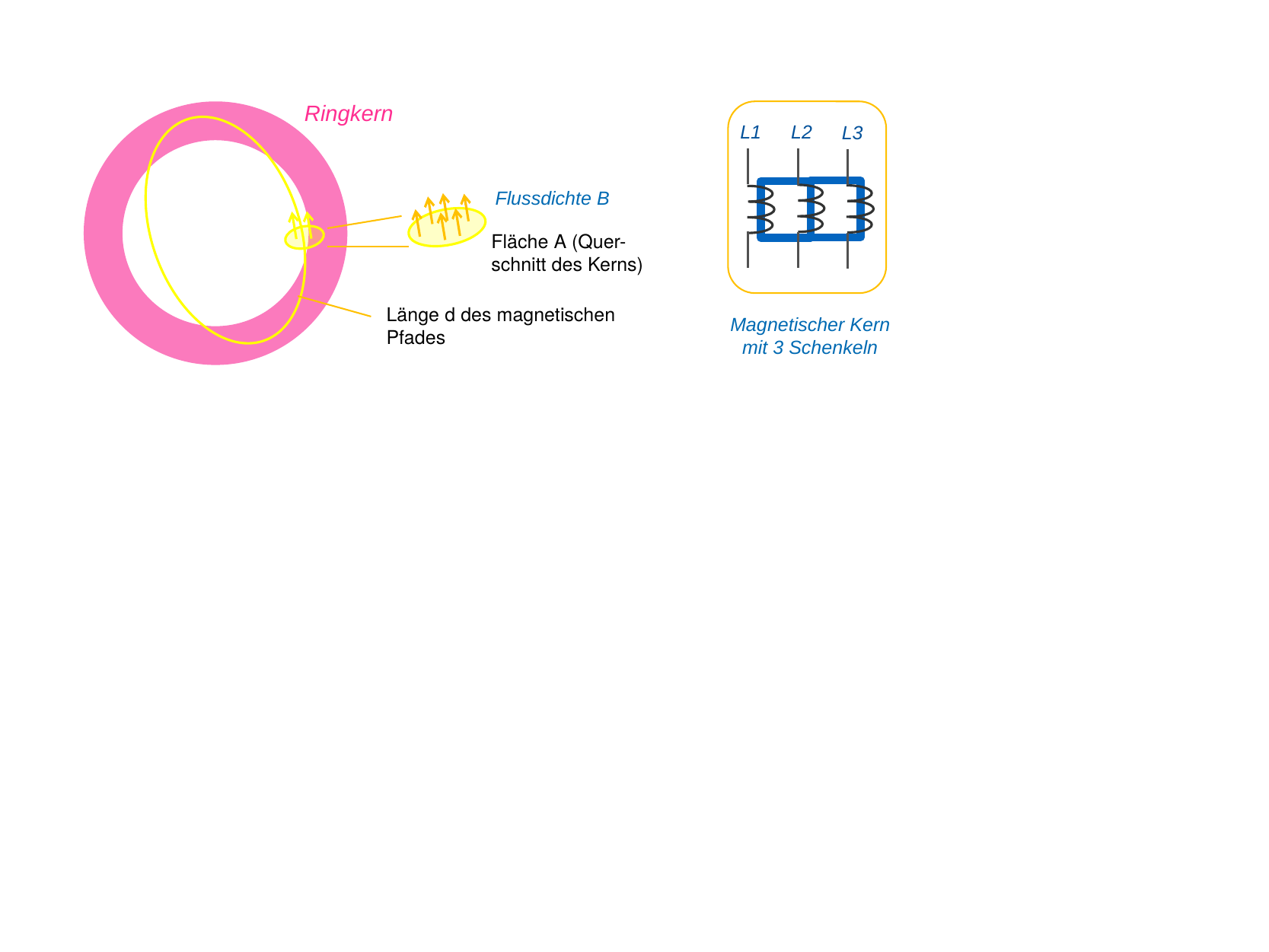

Ringkern

L1
L2
L3

Flussdichte B

Fläche A (Quer-schnitt des Kerns)

Länge d des magnetischen
Pfades
Magnetischer Kern mit 3 Schenkeln